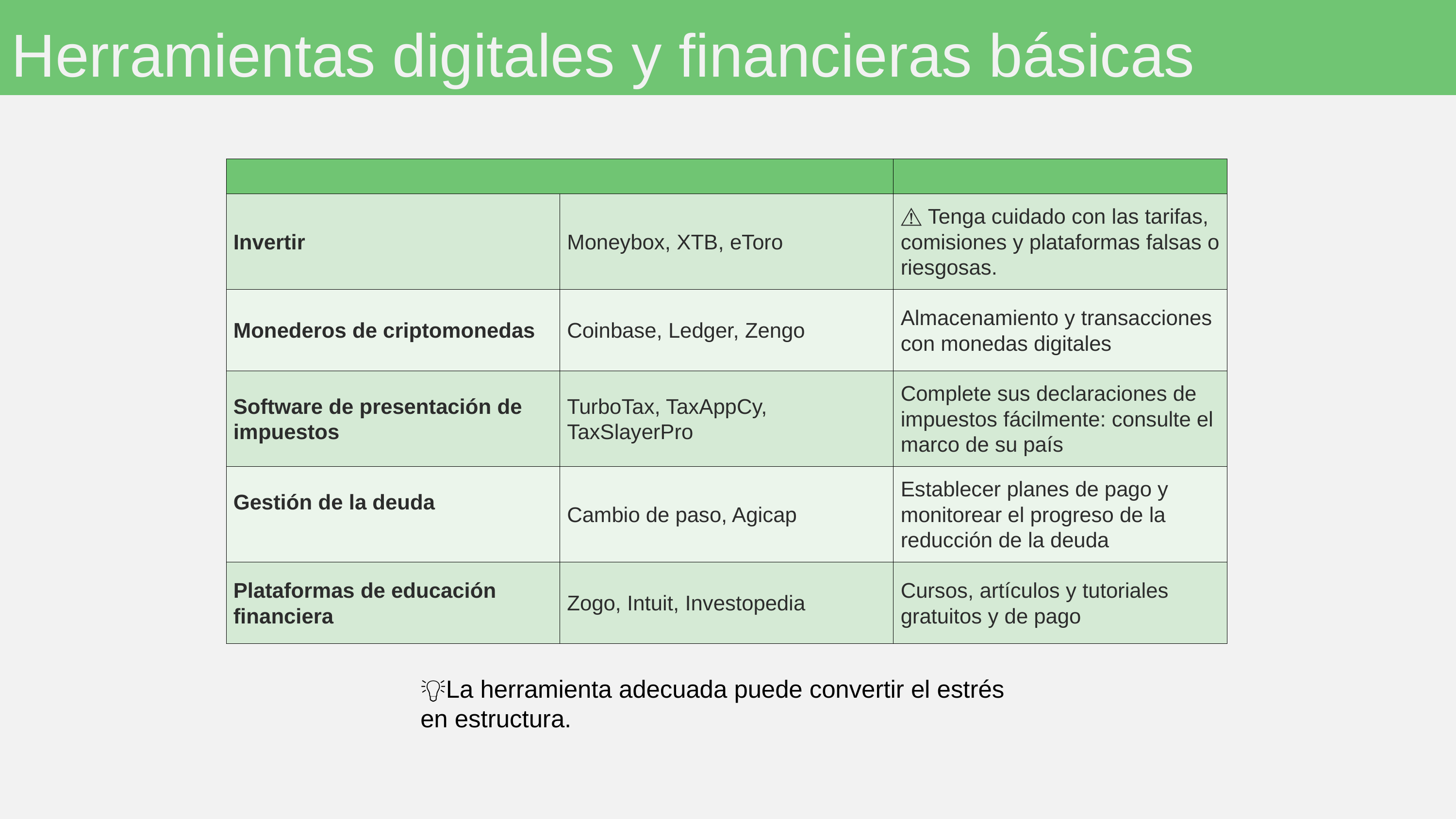

Herramientas digitales y financieras básicas
|  |  |  |
| --- | --- | --- |
| Invertir | Moneybox, XTB, eToro | ⚠️ Tenga cuidado con las tarifas, comisiones y plataformas falsas o riesgosas. |
| Monederos de criptomonedas | Coinbase, Ledger, Zengo | Almacenamiento y transacciones con monedas digitales |
| Software de presentación de impuestos | TurboTax, TaxAppCy, TaxSlayerPro | Complete sus declaraciones de impuestos fácilmente: consulte el marco de su país |
| Gestión de la deuda | Cambio de paso, Agicap | Establecer planes de pago y monitorear el progreso de la reducción de la deuda |
| Plataformas de educación financiera | Zogo, Intuit, Investopedia | Cursos, artículos y tutoriales gratuitos y de pago |
💡La herramienta adecuada puede convertir el estrés en estructura.